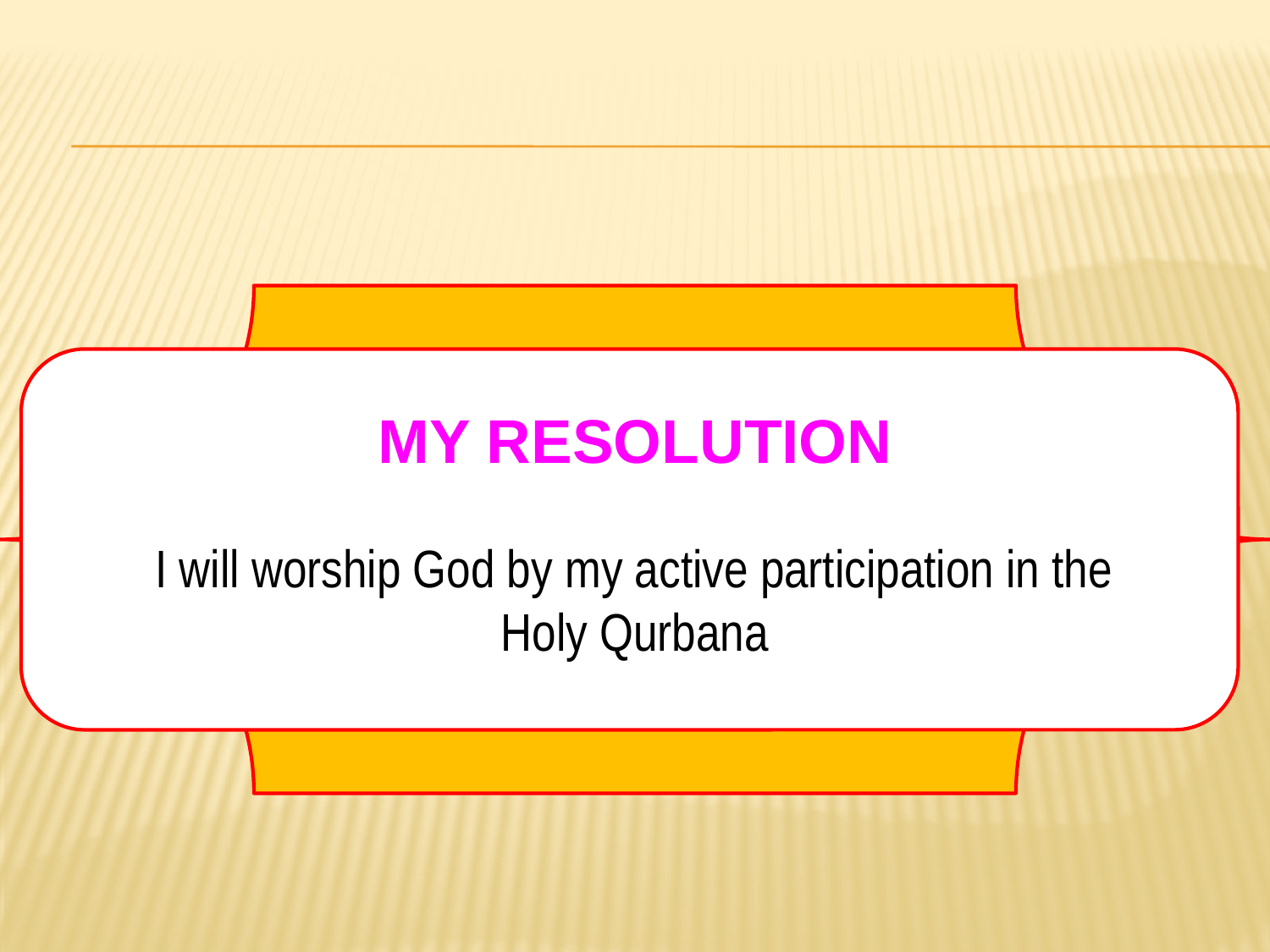

# MY resolution
I will worship God by my active participation in the Holy Qurbana